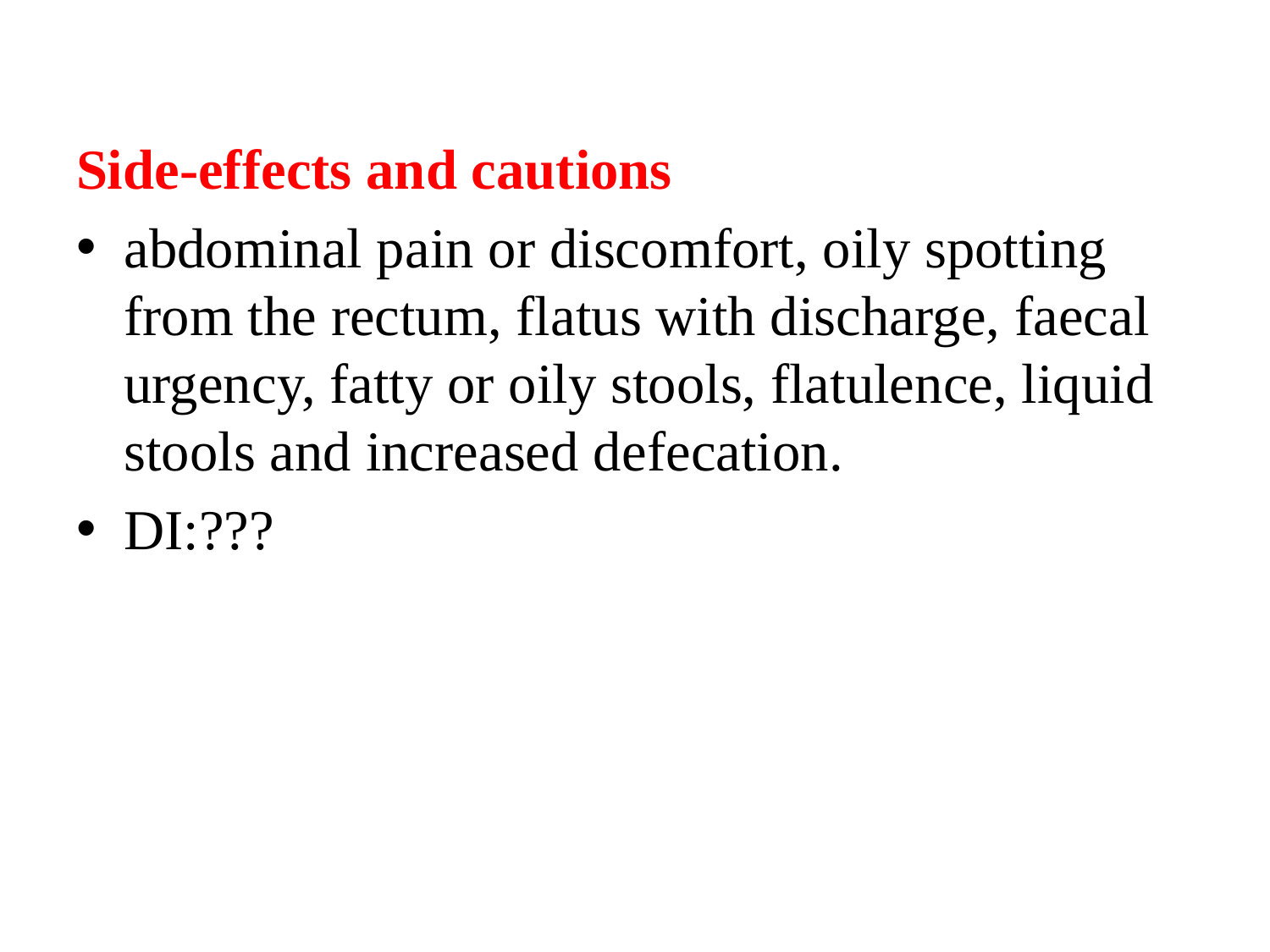

Side-effects and cautions
abdominal pain or discomfort, oily spotting from the rectum, flatus with discharge, faecal urgency, fatty or oily stools, flatulence, liquid stools and increased defecation.
DI:???